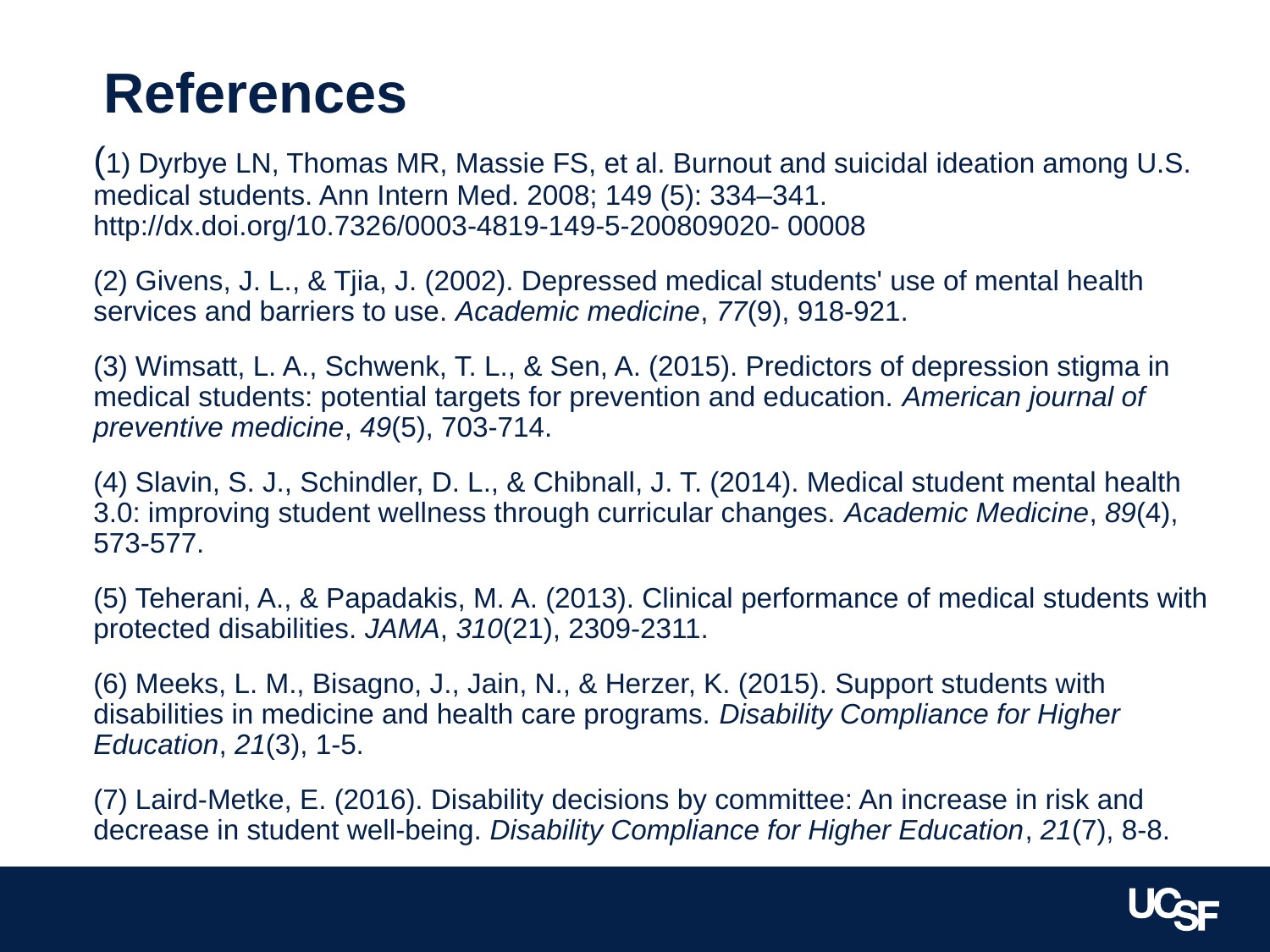

# References
(1) Dyrbye LN, Thomas MR, Massie FS, et al. Burnout and suicidal ideation among U.S. medical students. Ann Intern Med. 2008; 149 (5): 334–341. http://dx.doi.org/10.7326/0003-4819-149-5-200809020- 00008
(2) Givens, J. L., & Tjia, J. (2002). Depressed medical students' use of mental health services and barriers to use. Academic medicine, 77(9), 918-921.
(3) Wimsatt, L. A., Schwenk, T. L., & Sen, A. (2015). Predictors of depression stigma in medical students: potential targets for prevention and education. American journal of preventive medicine, 49(5), 703-714.
(4) Slavin, S. J., Schindler, D. L., & Chibnall, J. T. (2014). Medical student mental health 3.0: improving student wellness through curricular changes. Academic Medicine, 89(4), 573-577.
(5) Teherani, A., & Papadakis, M. A. (2013). Clinical performance of medical students with protected disabilities. JAMA, 310(21), 2309-2311.
(6) Meeks, L. M., Bisagno, J., Jain, N., & Herzer, K. (2015). Support students with disabilities in medicine and health care programs. Disability Compliance for Higher Education, 21(3), 1-5.
(7) Laird‐Metke, E. (2016). Disability decisions by committee: An increase in risk and decrease in student well‐being. Disability Compliance for Higher Education, 21(7), 8-8.